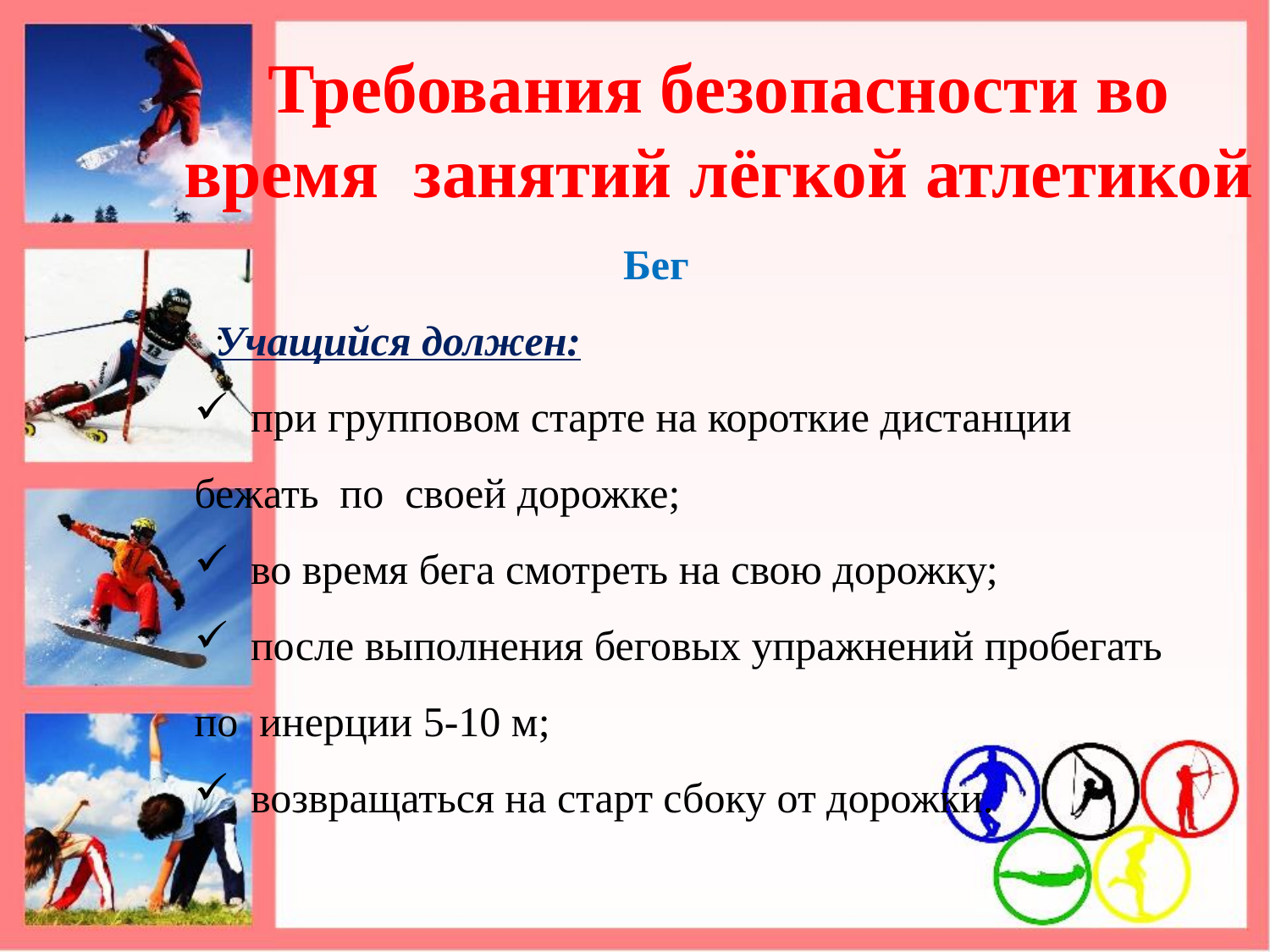

Требования безопасности во время  занятий лёгкой атлетикой

Бег
  Учащийся должен:
  при групповом старте на короткие дистанции бежать  по  своей дорожке;
  во время бега смотреть на свою дорожку;
  после выполнения беговых упражнений пробегать по  инерции 5-10 м;
  возвращаться на старт сбоку от дорожки.
.